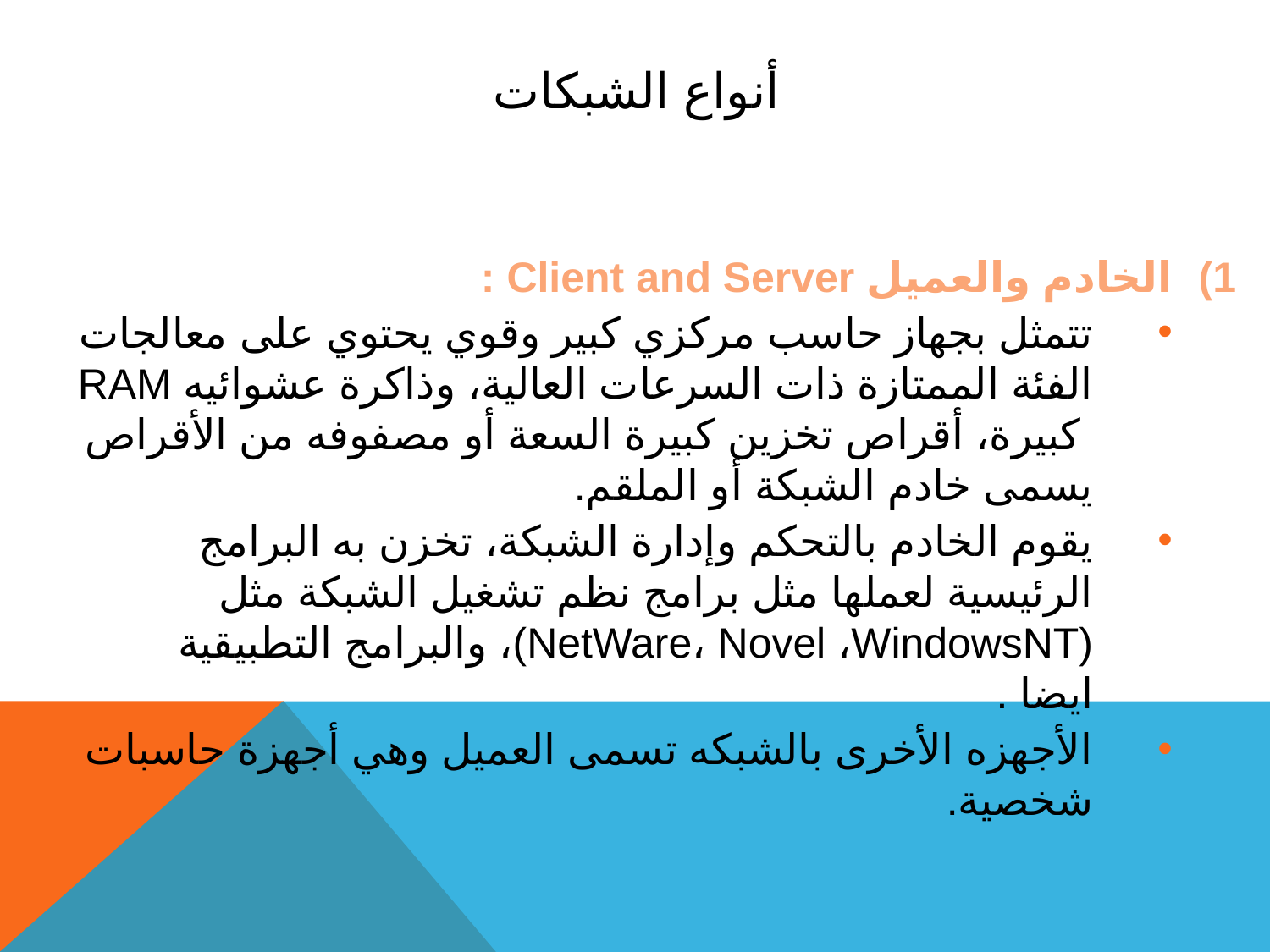

# أنواع الشبكات
الخادم والعميل Client and Server :
تتمثل بجهاز حاسب مركزي كبير وقوي يحتوي على معالجات الفئة الممتازة ذات السرعات العالية، وذاكرة عشوائيه RAM  كبيرة، أقراص تخزين كبيرة السعة أو مصفوفه من الأقراص يسمى خادم الشبكة أو الملقم.
يقوم الخادم بالتحكم وإدارة الشبكة، تخزن به البرامج الرئيسية لعملها مثل برامج نظم تشغيل الشبكة مثل (NetWare، Novel ،WindowsNT)، والبرامج التطبيقية ايضا .
الأجهزه الأخرى بالشبكه تسمى العميل وهي أجهزة حاسبات شخصية.